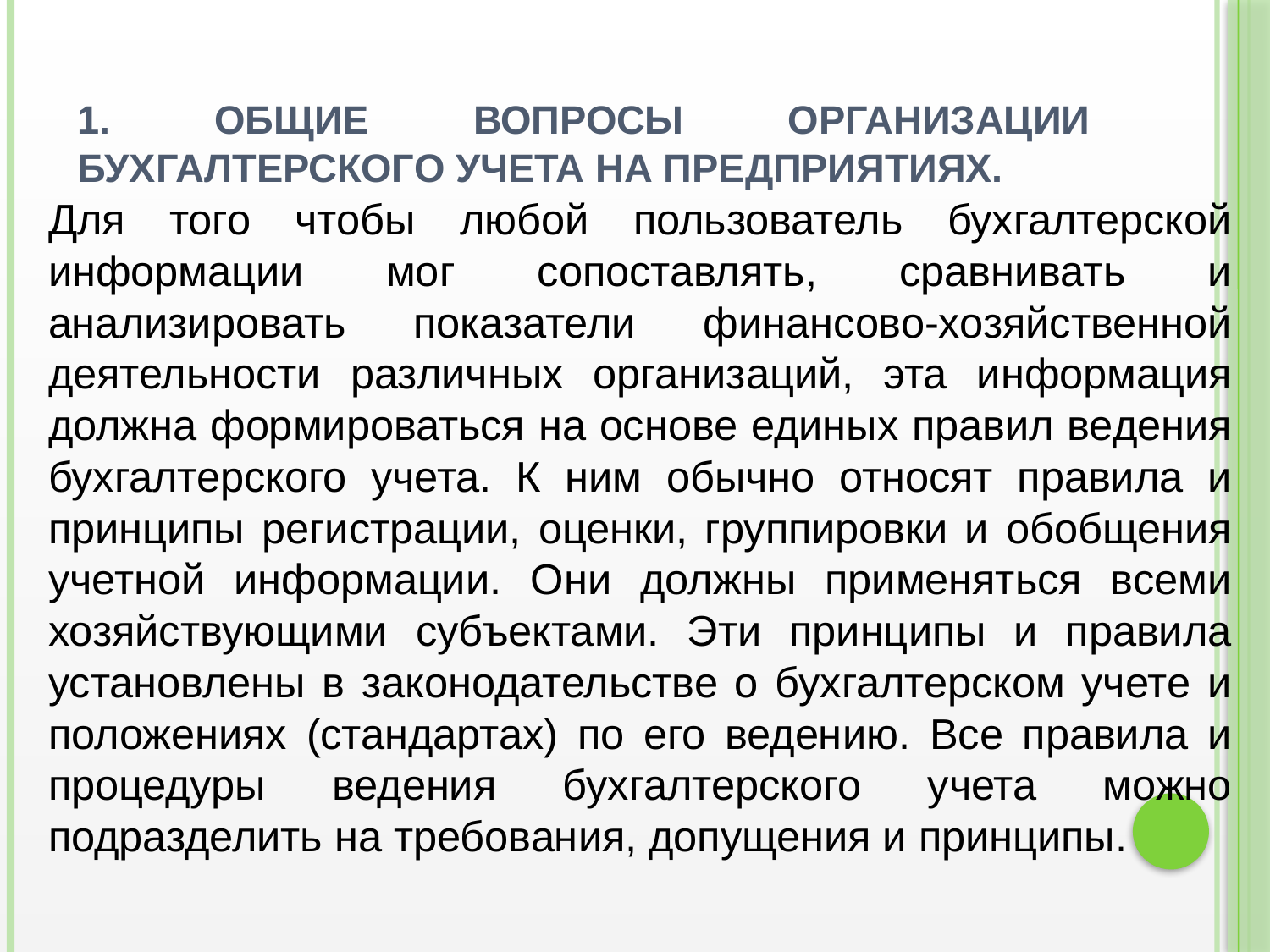

# 1. Общие вопросы организации бухгалтерского учета на предприятиях.
		Для того чтобы любой пользователь бухгалтерской информации мог сопоставлять, сравнивать и анализировать показатели финансово-хозяйственной деятельности различных организаций, эта информация должна формироваться на основе единых правил ведения бухгалтерского учета. К ним обычно относят правила и принципы регистрации, оценки, группировки и обобщения учетной информации. Они должны применяться всеми хозяйствующими субъектами. Эти принципы и правила установлены в законодательстве о бухгалтерском учете и положениях (стандартах) по его ведению. Все правила и процедуры ведения бухгалтерского учета можно подразделить на требования, допущения и принципы.